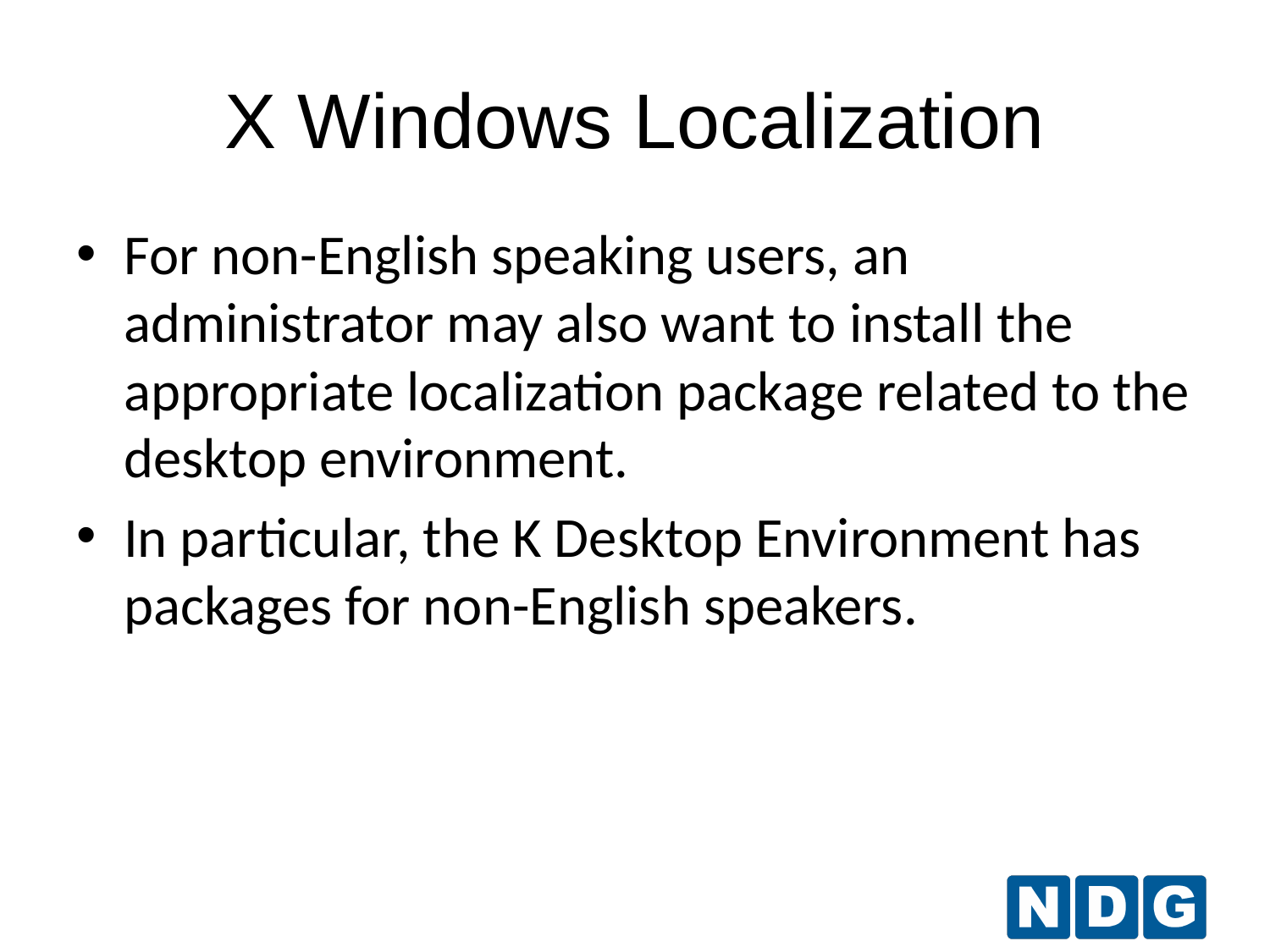

# X Windows Localization
For non-English speaking users, an administrator may also want to install the appropriate localization package related to the desktop environment.
In particular, the K Desktop Environment has packages for non-English speakers.